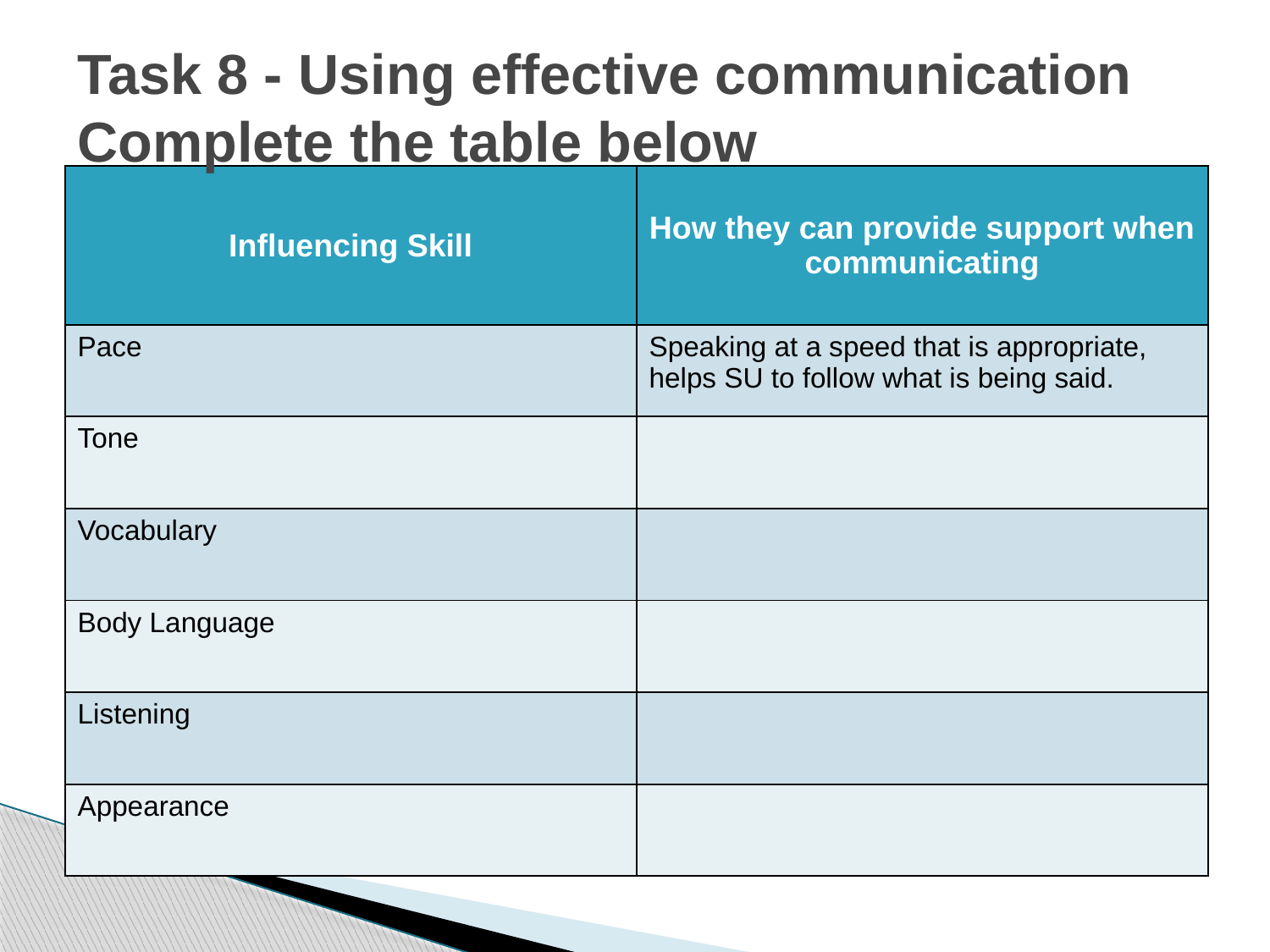

# Task 8 - Using effective communication Complete the table below
| Influencing Skill | How they can provide support when communicating |
| --- | --- |
| Pace | Speaking at a speed that is appropriate, helps SU to follow what is being said. |
| Tone |  |
| Vocabulary |  |
| Body Language |  |
| Listening |  |
| Appearance |  |